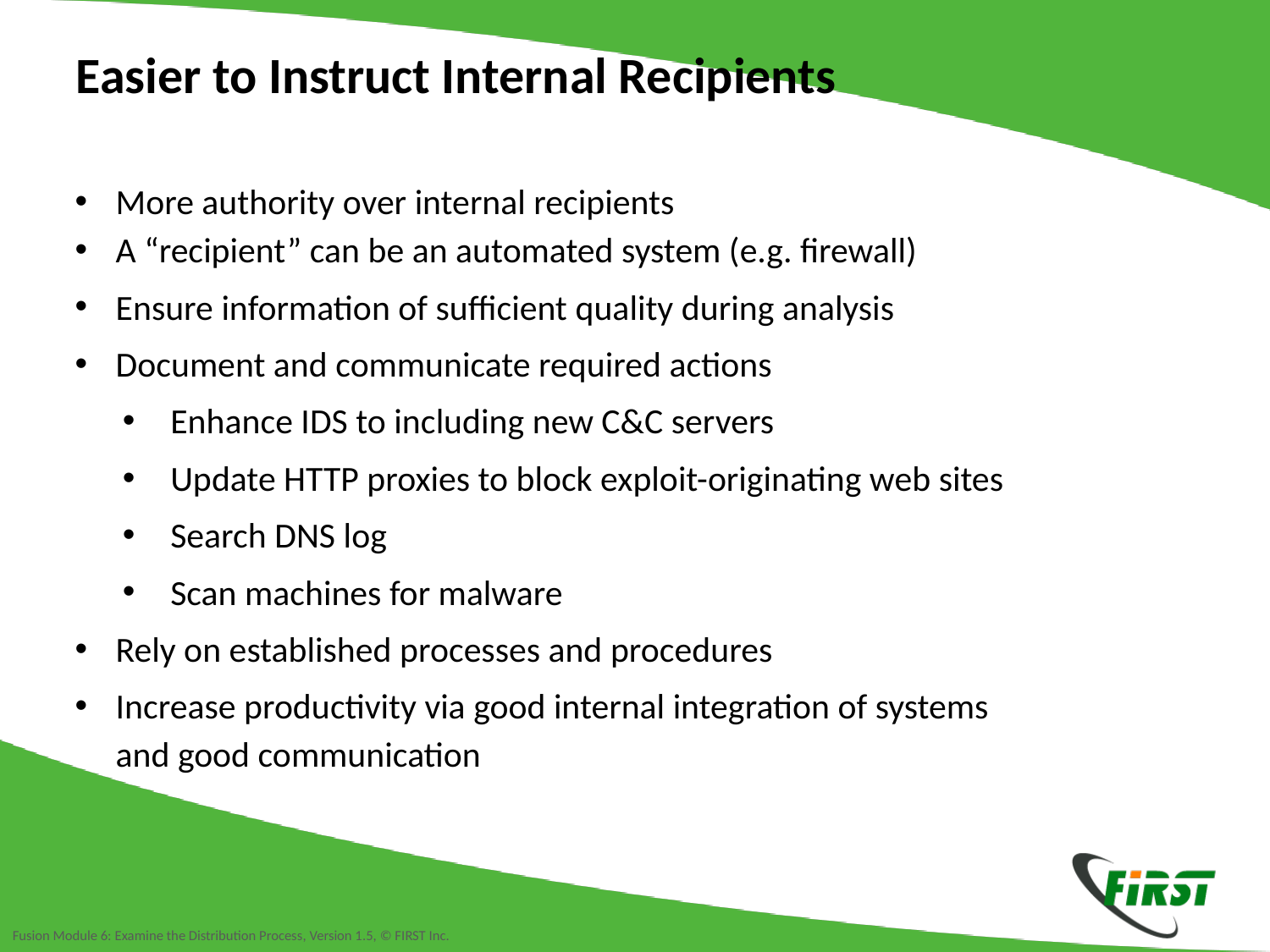

Easier to Instruct Internal Recipients
More authority over internal recipients
A “recipient” can be an automated system (e.g. firewall)
Ensure information of sufficient quality during analysis
Document and communicate required actions
Enhance IDS to including new C&C servers
Update HTTP proxies to block exploit-originating web sites
Search DNS log
Scan machines for malware
Rely on established processes and procedures
Increase productivity via good internal integration of systems
and good communication